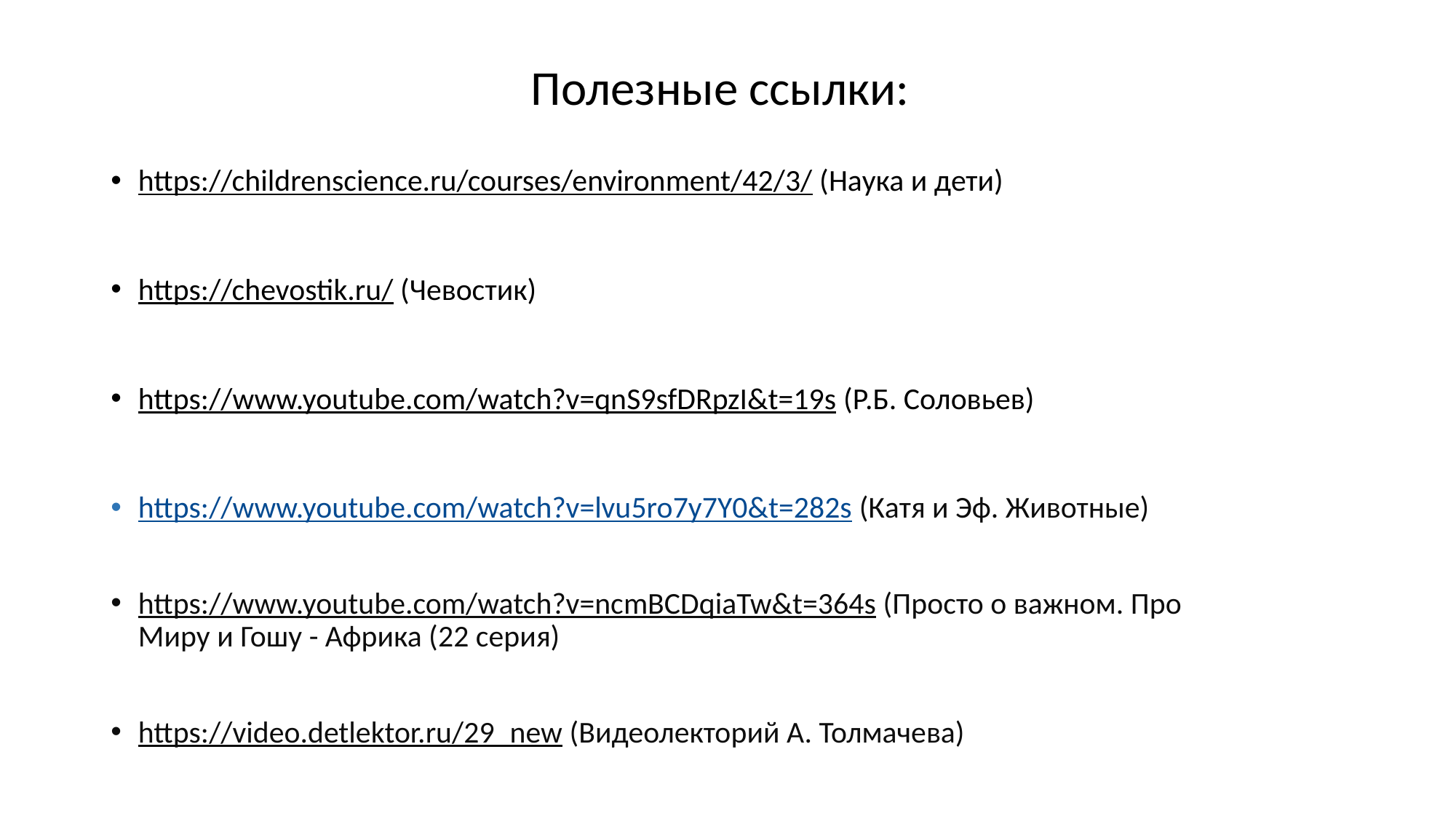

# Полезные ссылки:
https://childrenscience.ru/courses/environment/42/3/ (Наука и дети)

https://chevostik.ru/ (Чевостик)

https://www.youtube.com/watch?v=qnS9sfDRpzI&t=19s (Р.Б. Соловьев)

https://www.youtube.com/watch?v=lvu5ro7y7Y0&t=282s (Катя и Эф. Животные)

https://www.youtube.com/watch?v=ncmBCDqiaTw&t=364s (Просто о важном. Про Миру и Гошу - Африка (22 серия)

https://video.detlektor.ru/29_new (Видеолекторий А. Толмачева)